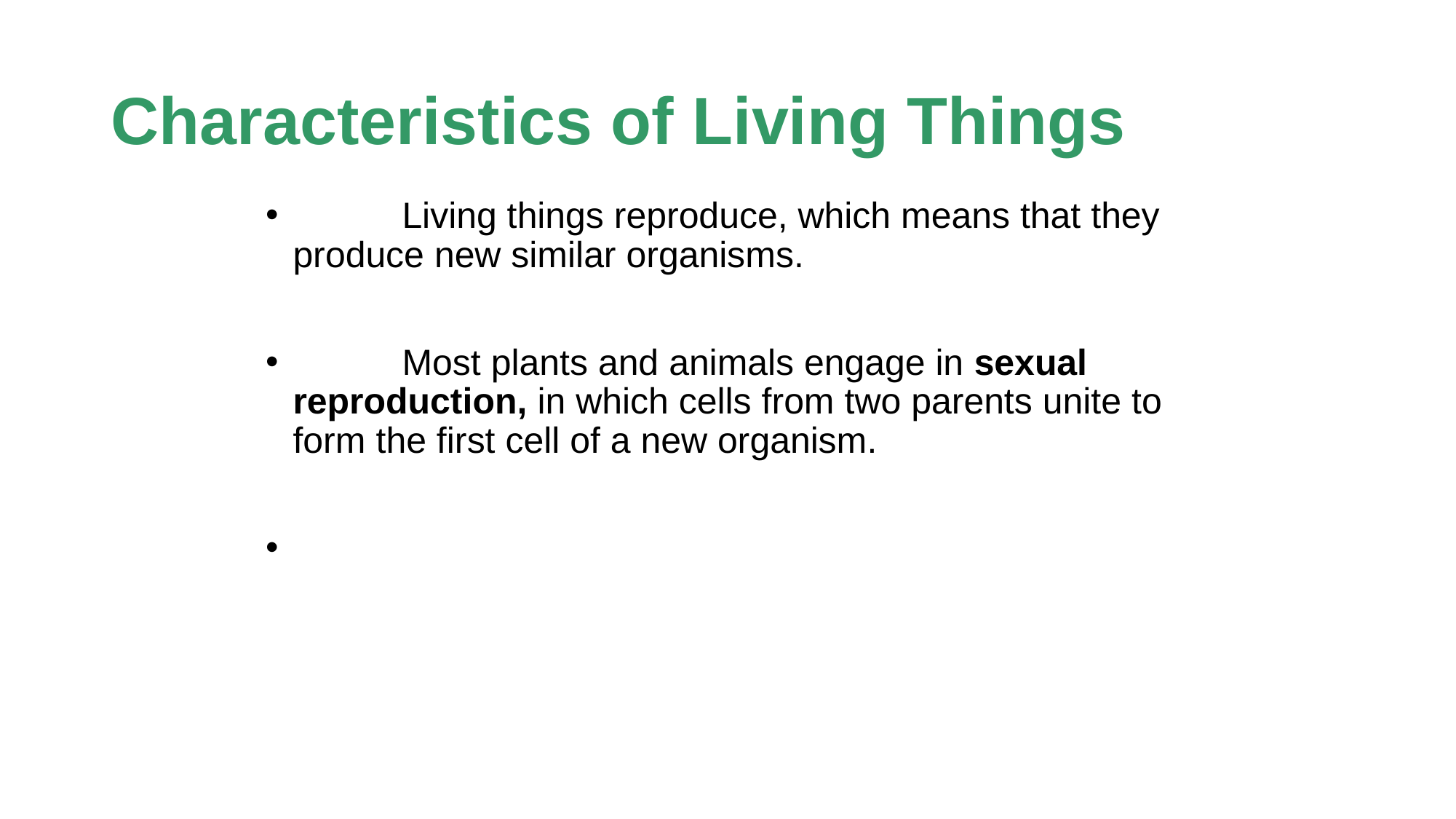

# Characteristics of Living Things
	Living things reproduce, which means that they produce new similar organisms.

	Most plants and animals engage in sexual reproduction, in which cells from two parents unite to form the first cell of a new organism.